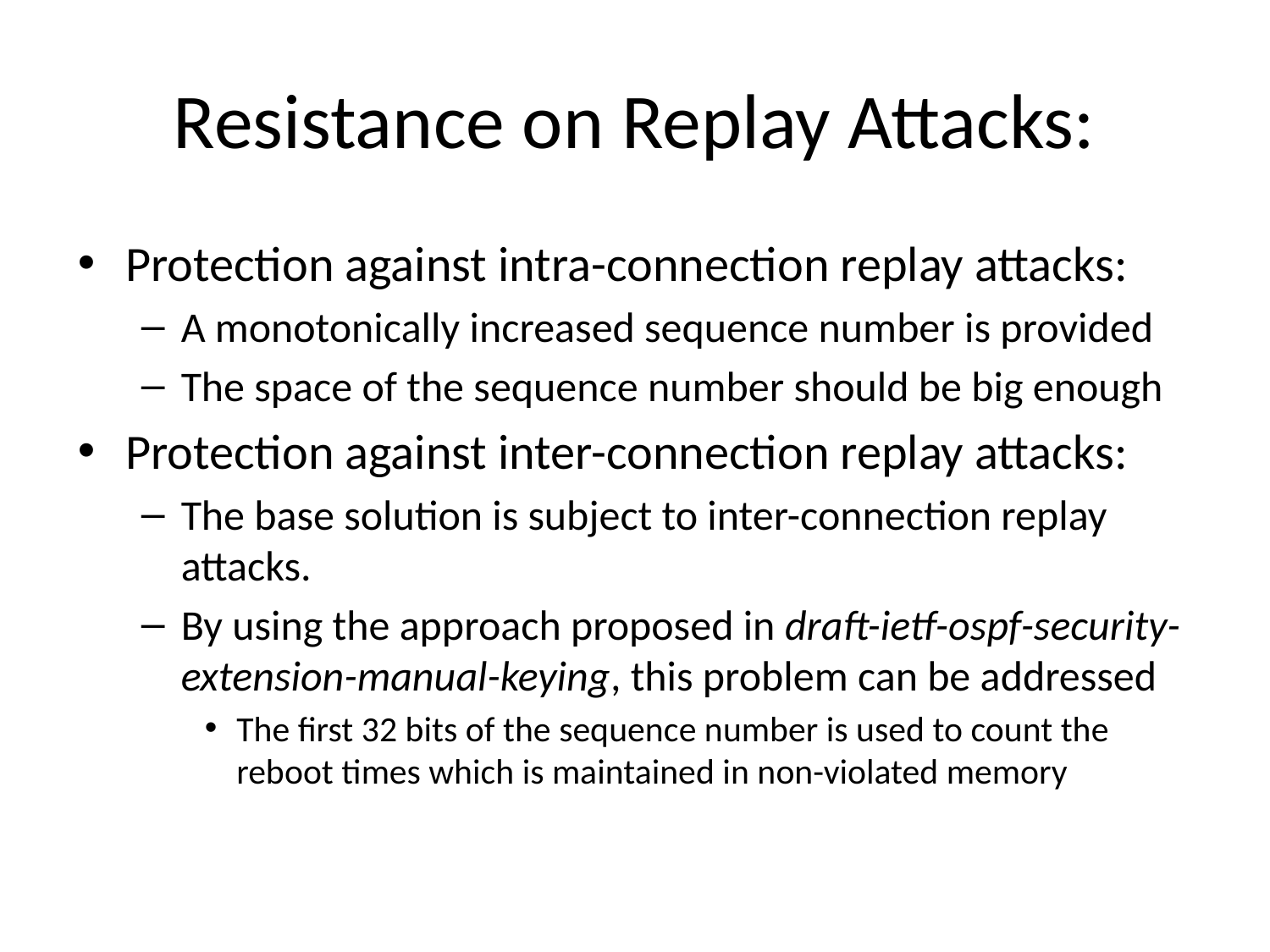

# Resistance on Replay Attacks:
Protection against intra-connection replay attacks:
A monotonically increased sequence number is provided
The space of the sequence number should be big enough
Protection against inter-connection replay attacks:
The base solution is subject to inter-connection replay attacks.
By using the approach proposed in draft-ietf-ospf-security-extension-manual-keying, this problem can be addressed
The first 32 bits of the sequence number is used to count the reboot times which is maintained in non-violated memory